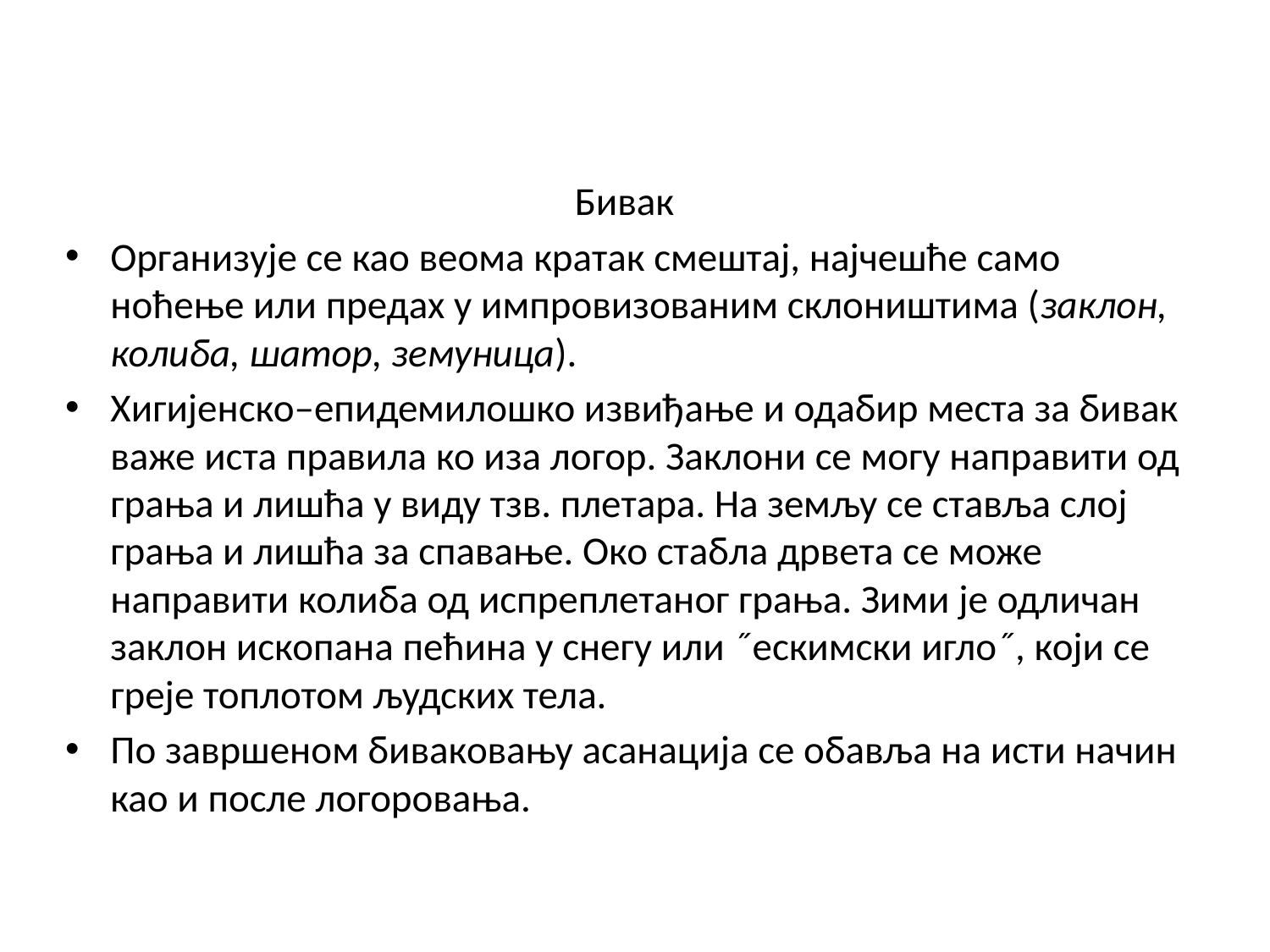

#
Бивак
	Организује се као веома кратак смештај, најчешће само ноћење или предах у импровизованим склоништима (заклон, колиба, шатор, земуница).
	Хигијенско–епидемилошко извиђање и одабир места за бивак важе иста правила ко иза логор. Заклони се могу направити од грања и лишћа у виду тзв. плетара. На земљу се ставља слој грања и лишћа за спавање. Око стабла дрвета се може направити колиба од испреплетаног грања. Зими је одличан заклон ископана пећина у снегу или ˝ескимски игло˝, који се греје топлотом људских тела.
	По завршеном биваковању асанација се обавља на исти начин као и после логоровања.